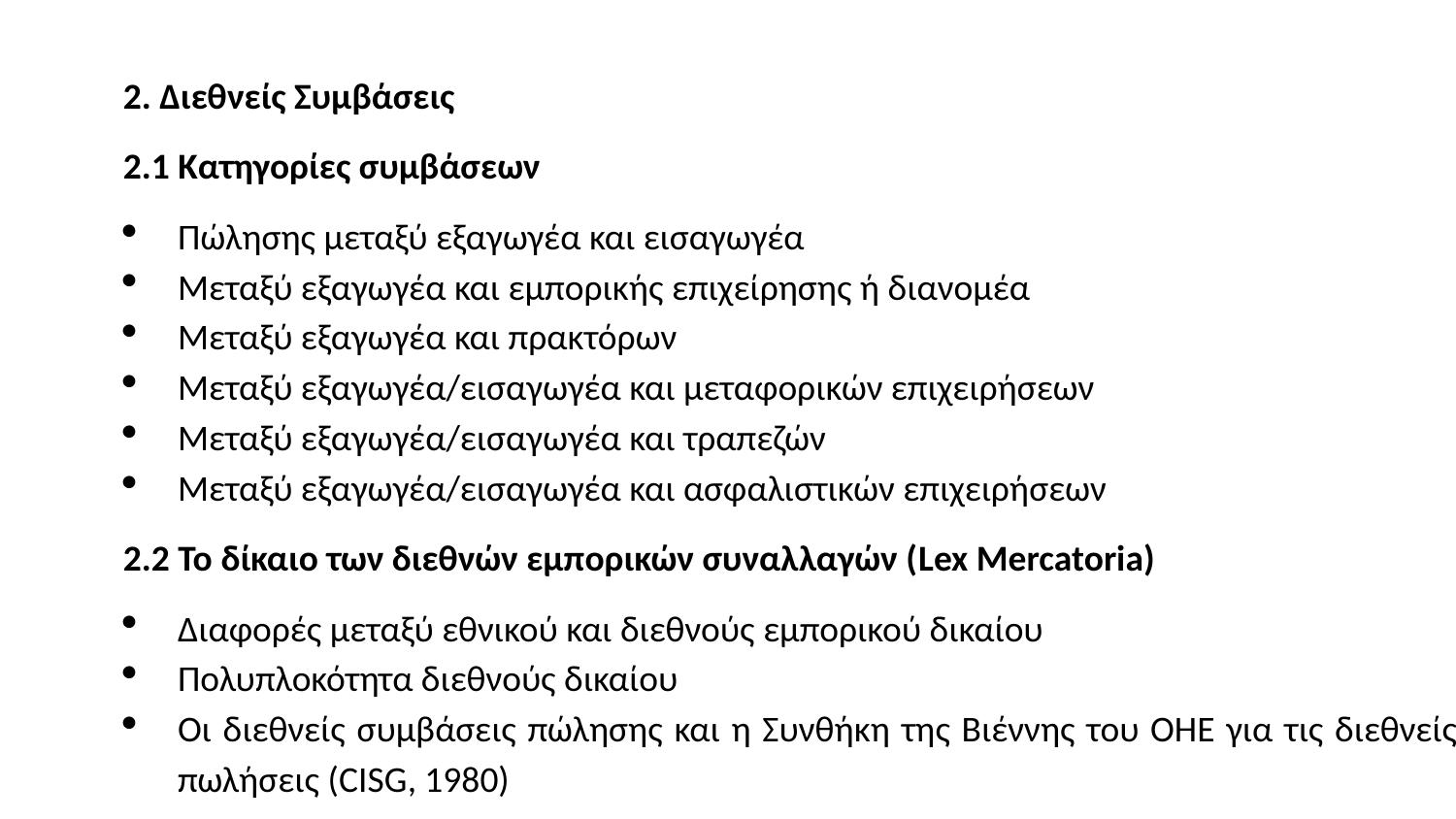

2. Διεθνείς Συμβάσεις
2.1 Κατηγορίες συμβάσεων
Πώλησης μεταξύ εξαγωγέα και εισαγωγέα
Μεταξύ εξαγωγέα και εμπορικής επιχείρησης ή διανομέα
Μεταξύ εξαγωγέα και πρακτόρων
Μεταξύ εξαγωγέα/εισαγωγέα και μεταφορικών επιχειρήσεων
Μεταξύ εξαγωγέα/εισαγωγέα και τραπεζών
Μεταξύ εξαγωγέα/εισαγωγέα και ασφαλιστικών επιχειρήσεων
2.2 Το δίκαιο των διεθνών εμπορικών συναλλαγών (Lex Mercatoria)
Διαφορές μεταξύ εθνικού και διεθνούς εμπορικού δικαίου
Πολυπλοκότητα διεθνούς δικαίου
Οι διεθνείς συμβάσεις πώλησης και η Συνθήκη της Βιέννης του ΟΗΕ για τις διεθνείς πωλήσεις (CISG, 1980)